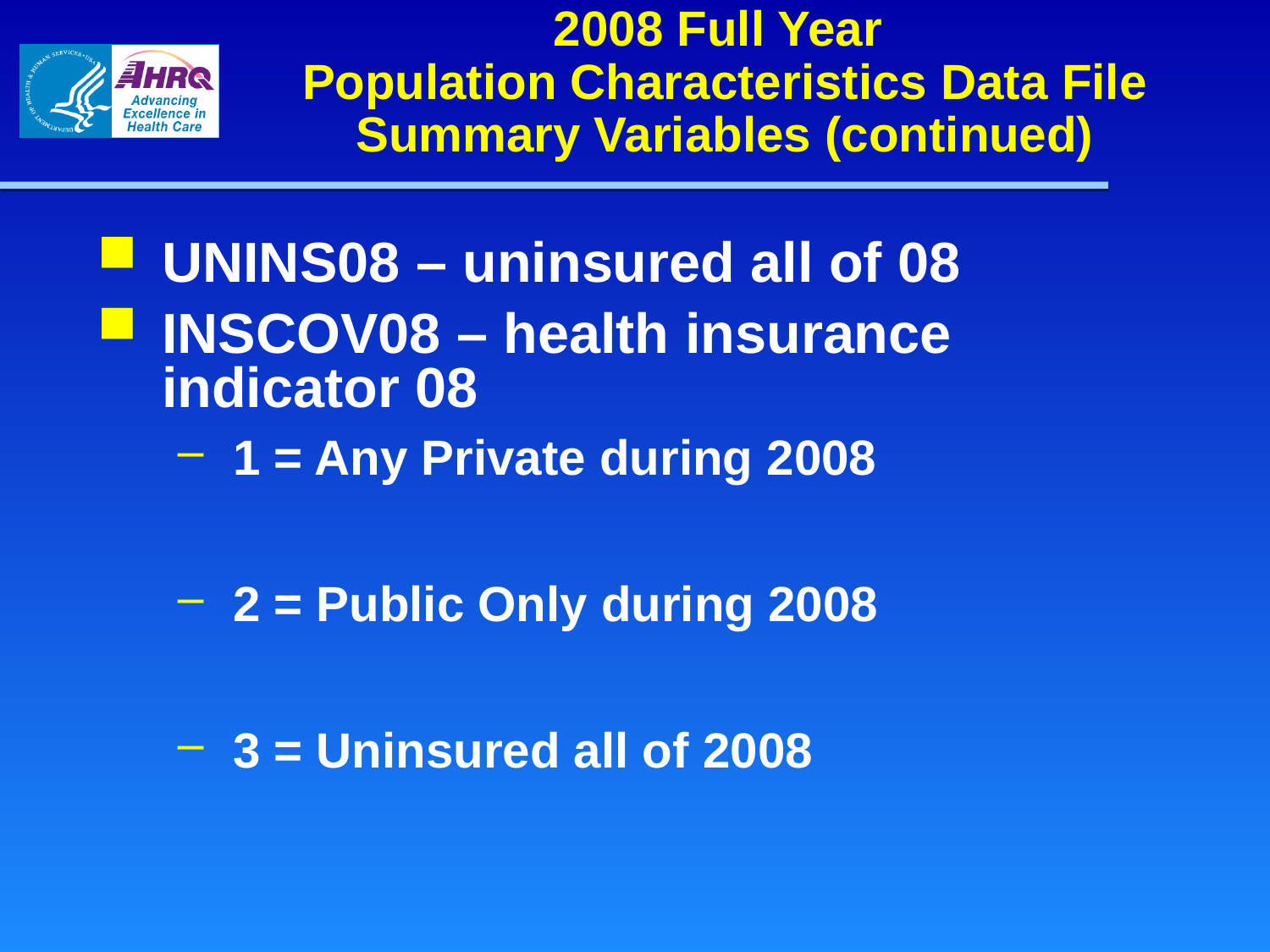

2008 Full Year
Population Characteristics Data File
Summary Variables (continued)
UNINS08 – uninsured all of 08
INSCOV08 – health insurance indicator 08
1 = Any Private during 2008

2 = Public Only during 2008

3 = Uninsured all of 2008